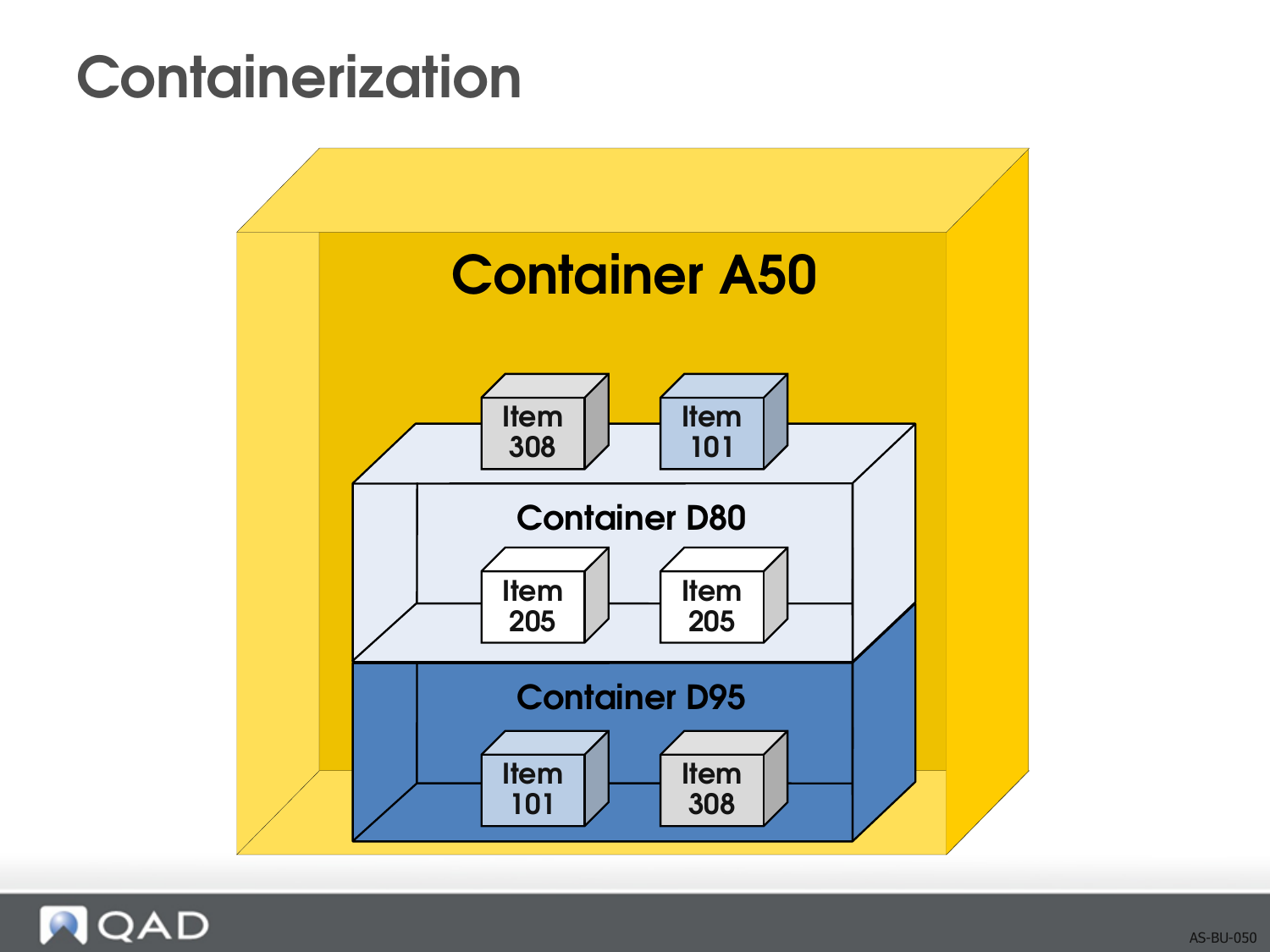

# Containerization

Container A50
Item
308
Item
101

Container D80
Item
205
Item
205

Container D95
Item
101
Item
308

AS-BU-050